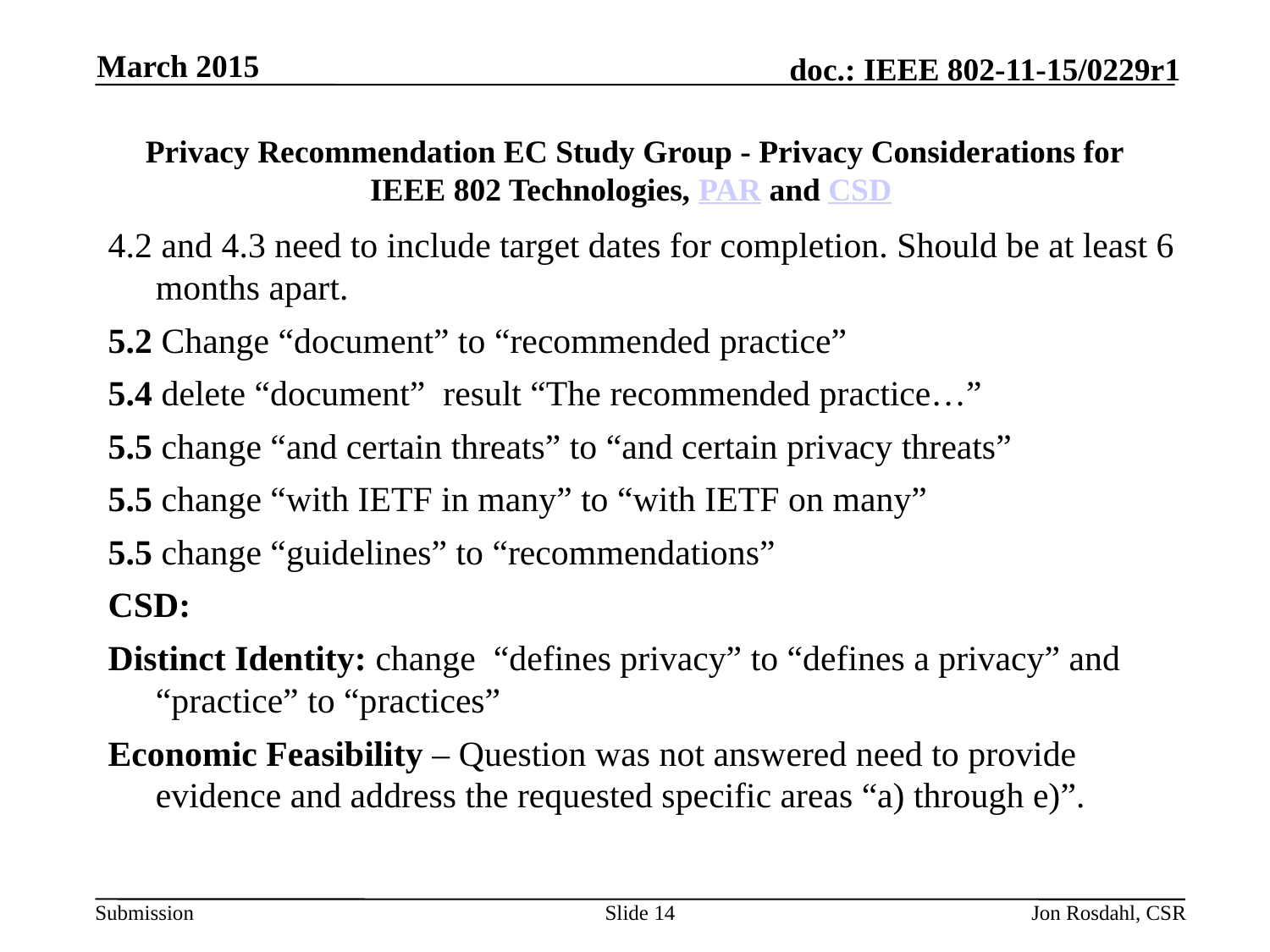

March 2015
# Privacy Recommendation EC Study Group - Privacy Considerations for IEEE 802 Technologies, PAR and CSD
4.2 and 4.3 need to include target dates for completion. Should be at least 6 months apart.
5.2 Change “document” to “recommended practice”
5.4 delete “document”  result “The recommended practice…”
5.5 change “and certain threats” to “and certain privacy threats”
5.5 change “with IETF in many” to “with IETF on many”
5.5 change “guidelines” to “recommendations”
CSD:
Distinct Identity: change  “defines privacy” to “defines a privacy” and “practice” to “practices”
Economic Feasibility – Question was not answered need to provide evidence and address the requested specific areas “a) through e)”.
Slide 14
Jon Rosdahl, CSR